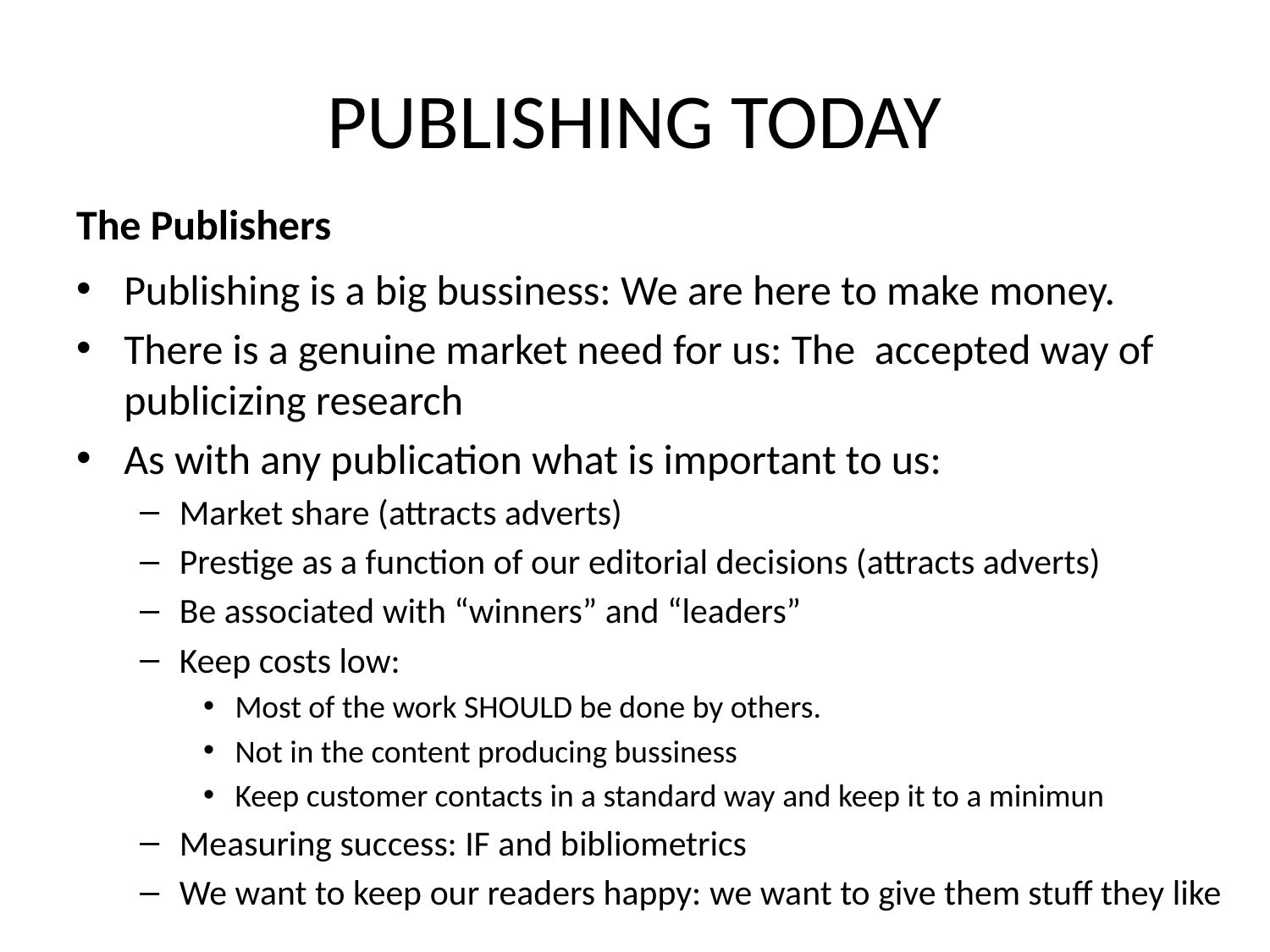

# PUBLISHING TODAY
The Publishers
Publishing is a big bussiness: We are here to make money.
There is a genuine market need for us: The  accepted way of publicizing research
As with any publication what is important to us:
Market share (attracts adverts)
Prestige as a function of our editorial decisions (attracts adverts)
Be associated with “winners” and “leaders”
Keep costs low:
Most of the work SHOULD be done by others.
Not in the content producing bussiness
Keep customer contacts in a standard way and keep it to a minimun
Measuring success: IF and bibliometrics
We want to keep our readers happy: we want to give them stuff they like